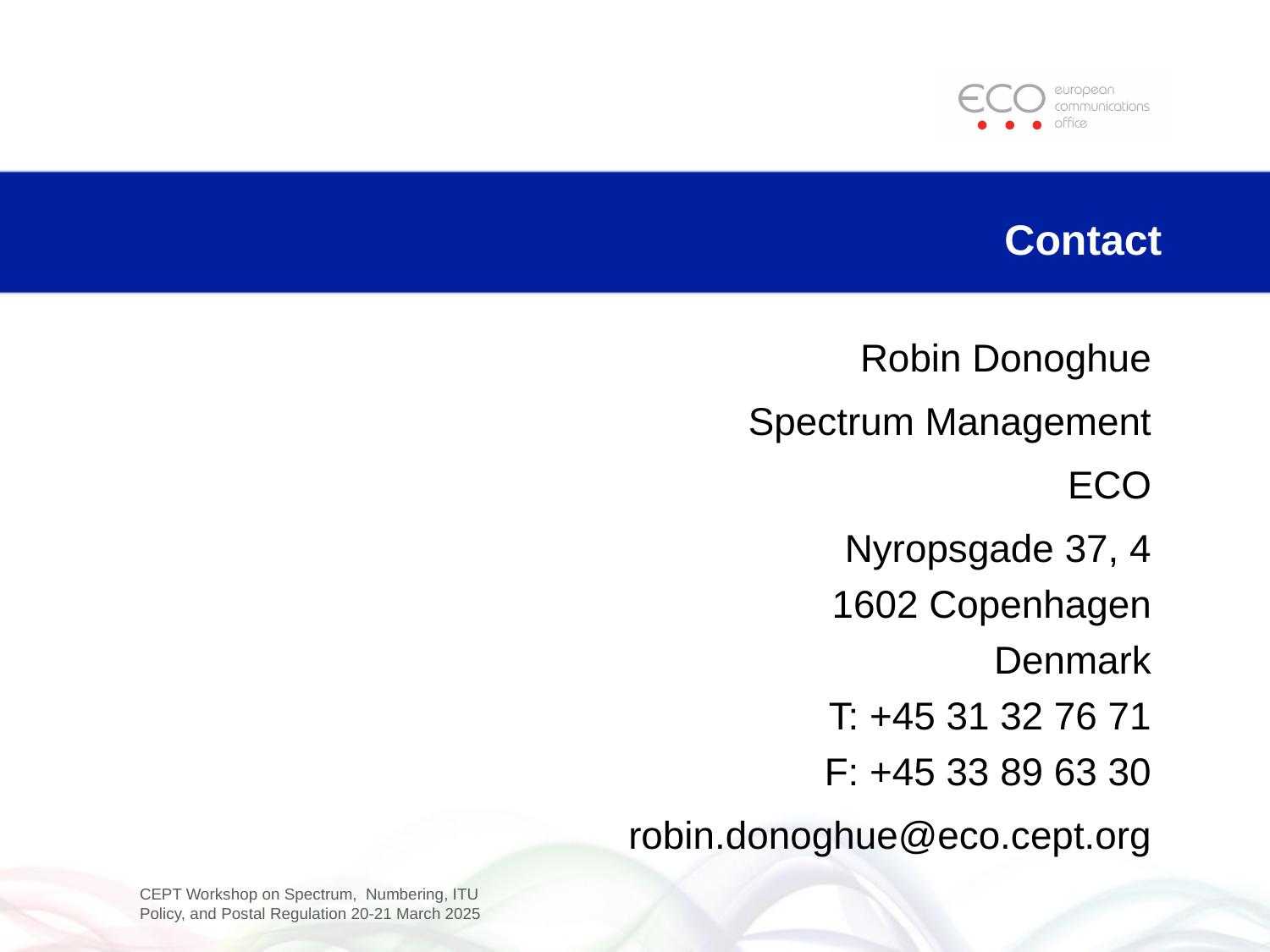

# Contact
Robin Donoghue
Spectrum Management
ECO
Nyropsgade 37, 4
1602 Copenhagen
Denmark
T: +45 31 32 76 71
F: +45 33 89 63 30
robin.donoghue@eco.cept.org

CEPT Workshop on Spectrum,  Numbering, ITU Policy, and Postal Regulation 20-21 March 2025